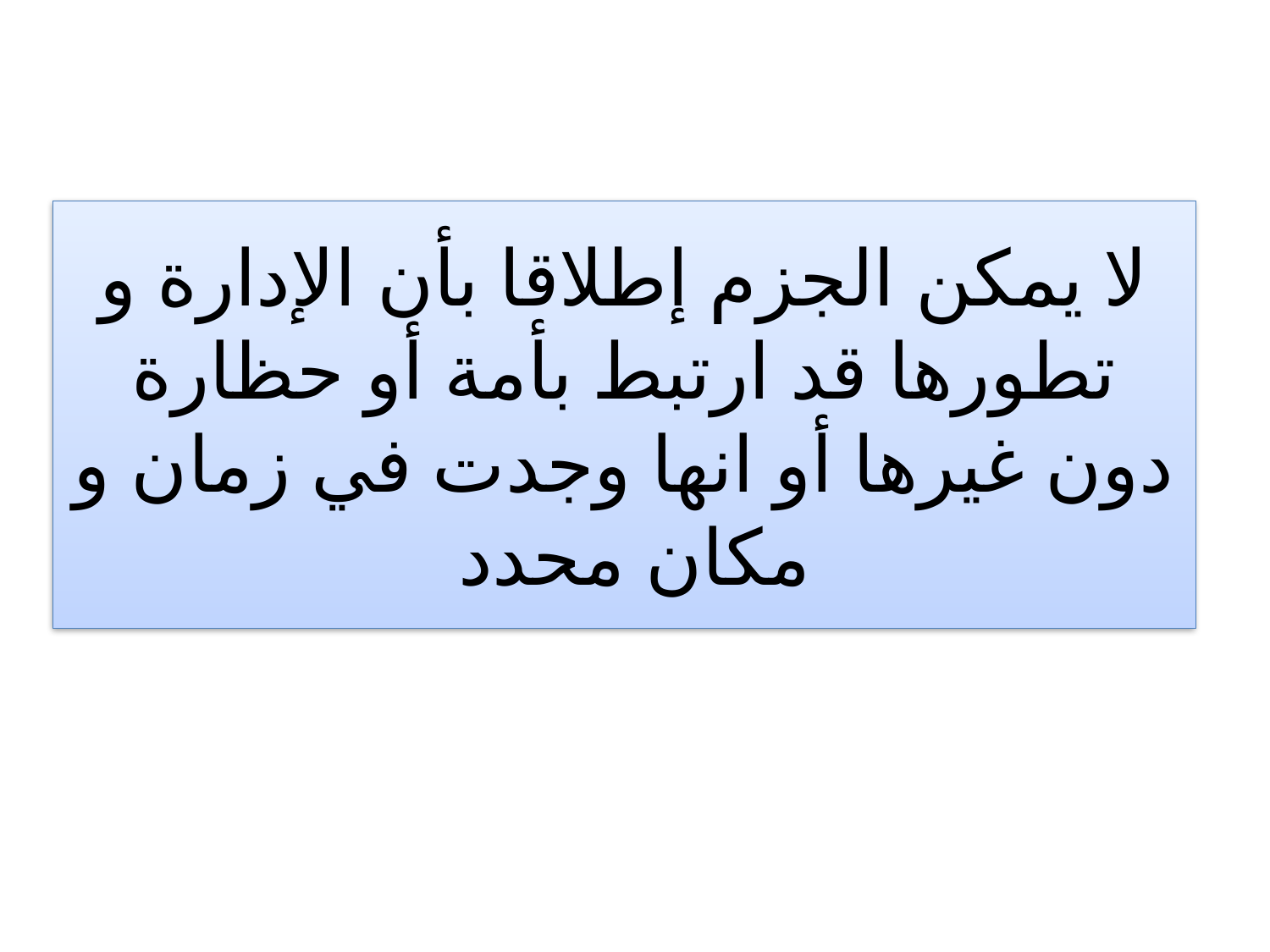

# لا يمكن الجزم إطلاقا بأن الإدارة و تطورها قد ارتبط بأمة أو حظارة دون غيرها أو انها وجدت في زمان و مكان محدد